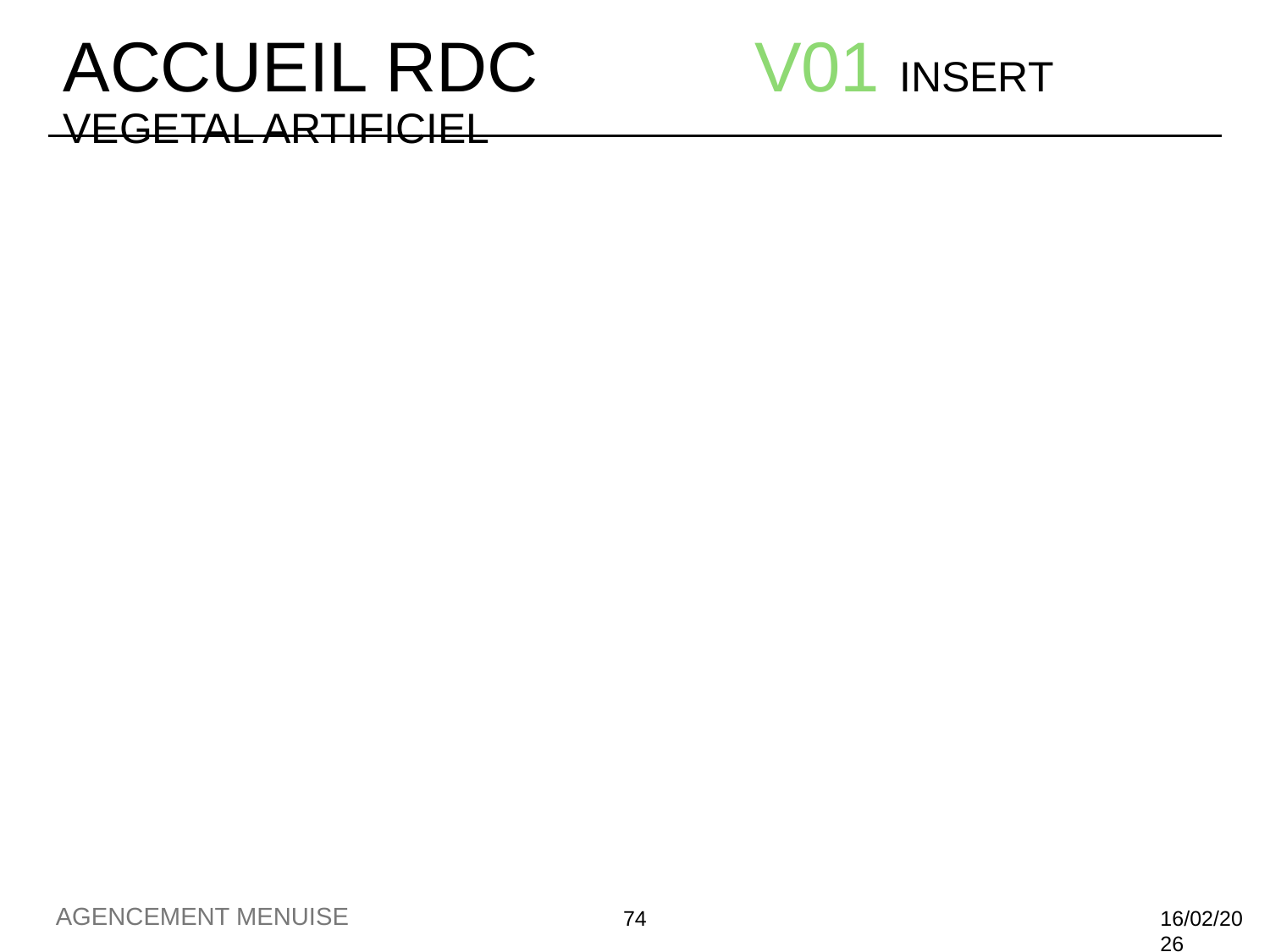

# ACCUEIL RDC           V01 INSERT VEGETAL ARTIFICIEL
AGENCEMENT MENUISE